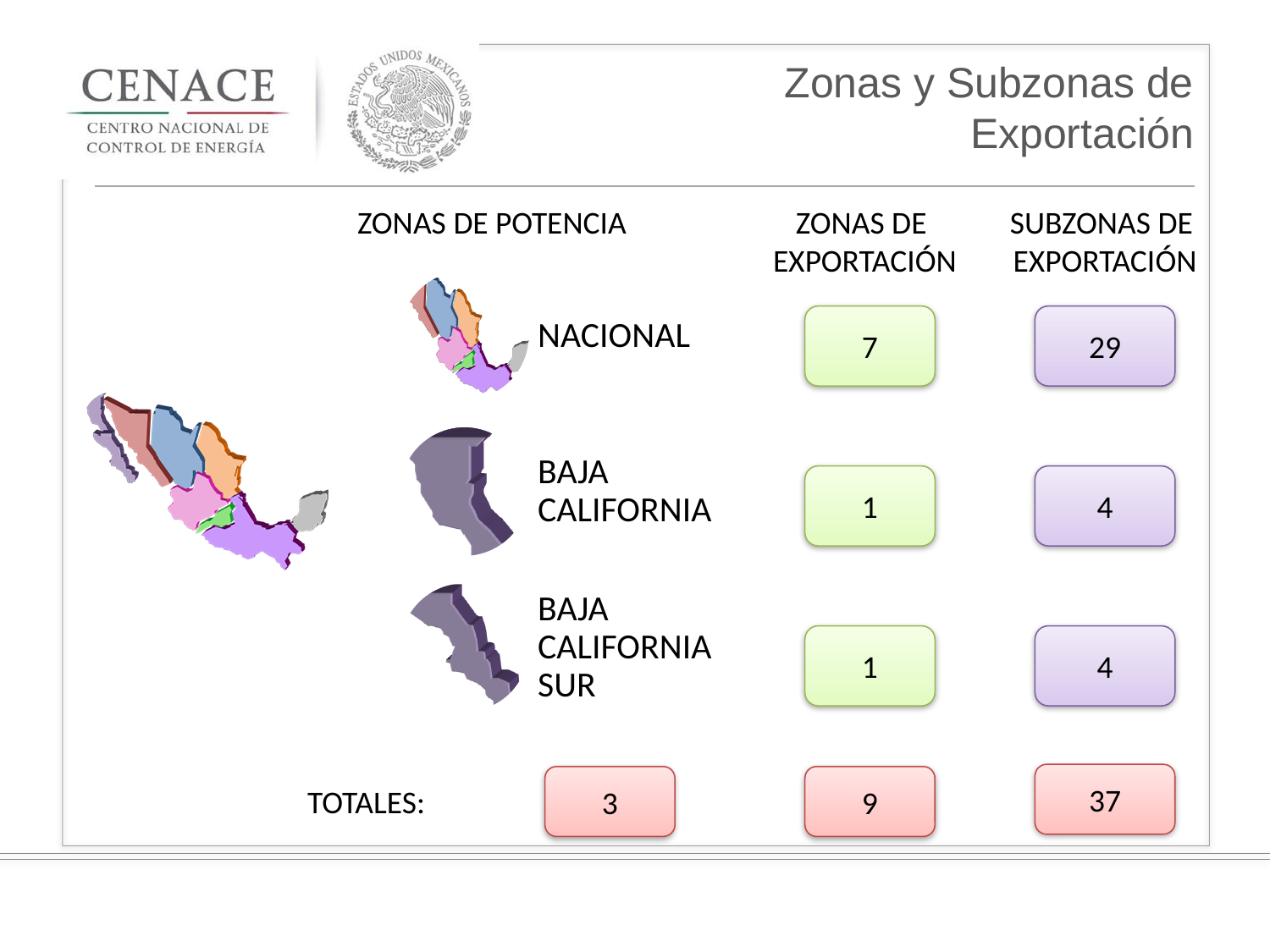

# Zonas y Subzonas de Exportación
SUBZONAS DE
EXPORTACIÓN
ZONAS DE
EXPORTACIÓN
ZONAS DE POTENCIA

NACIONAL
BAJA CALIFORNIA
BAJA CALIFORNIA SUR
7
29
1
4
1
4
37
3
9
TOTALES: